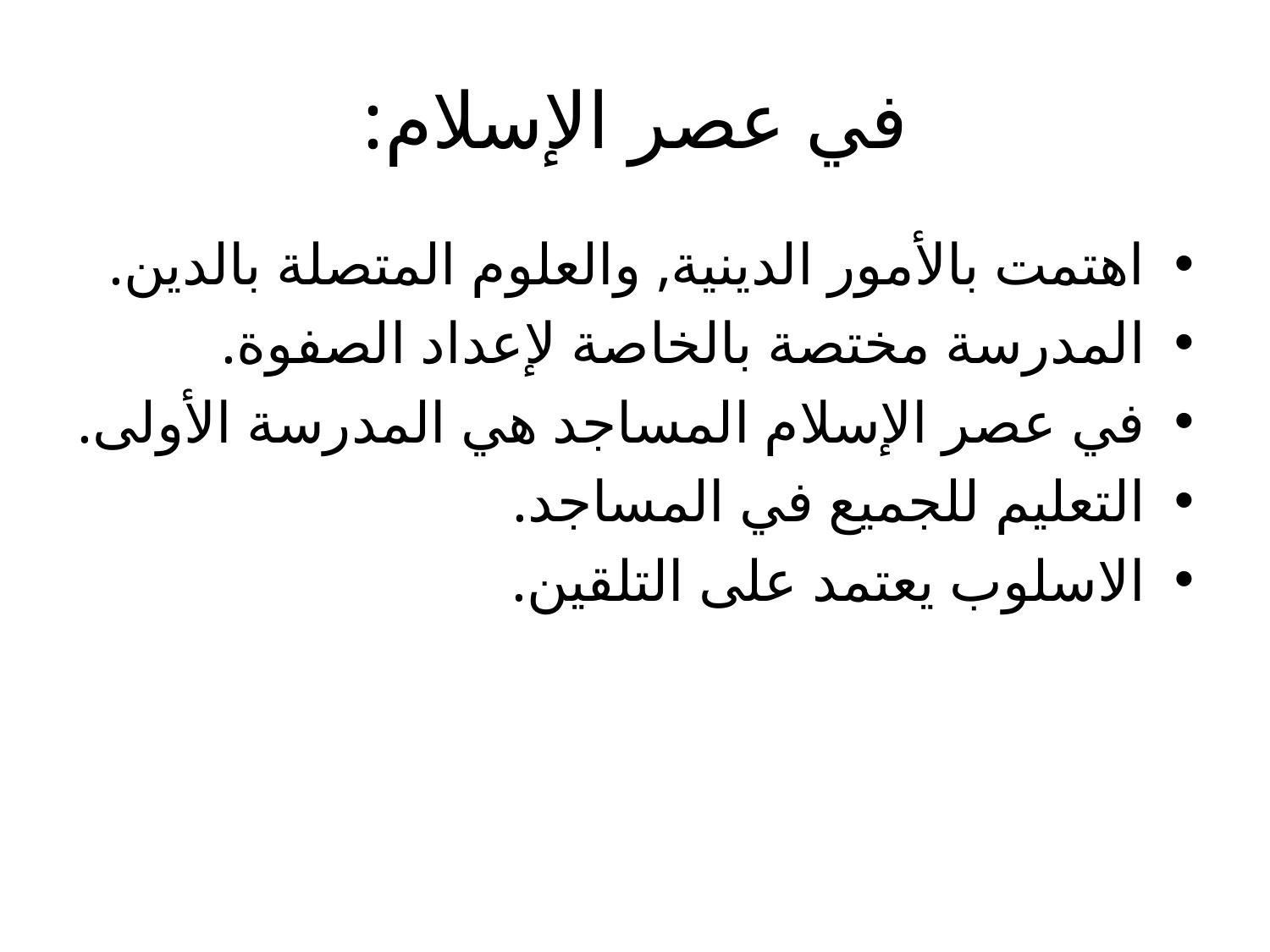

# في عصر الإسلام:
اهتمت بالأمور الدينية, والعلوم المتصلة بالدين.
المدرسة مختصة بالخاصة لإعداد الصفوة.
في عصر الإسلام المساجد هي المدرسة الأولى.
التعليم للجميع في المساجد.
الاسلوب يعتمد على التلقين.